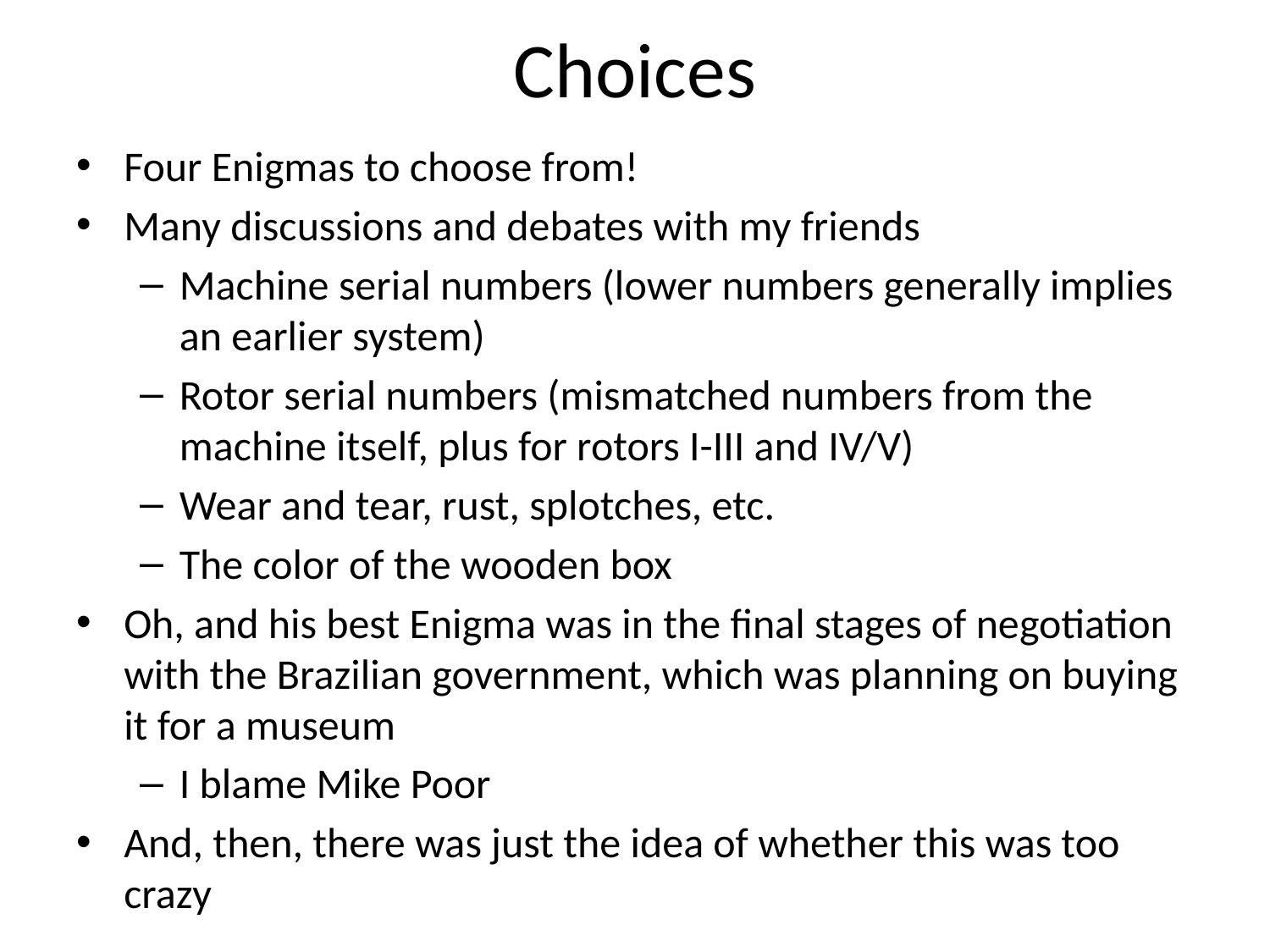

# Choices
Four Enigmas to choose from!
Many discussions and debates with my friends
Machine serial numbers (lower numbers generally implies an earlier system)
Rotor serial numbers (mismatched numbers from the machine itself, plus for rotors I-III and IV/V)
Wear and tear, rust, splotches, etc.
The color of the wooden box
Oh, and his best Enigma was in the final stages of negotiation with the Brazilian government, which was planning on buying it for a museum
I blame Mike Poor
And, then, there was just the idea of whether this was too crazy